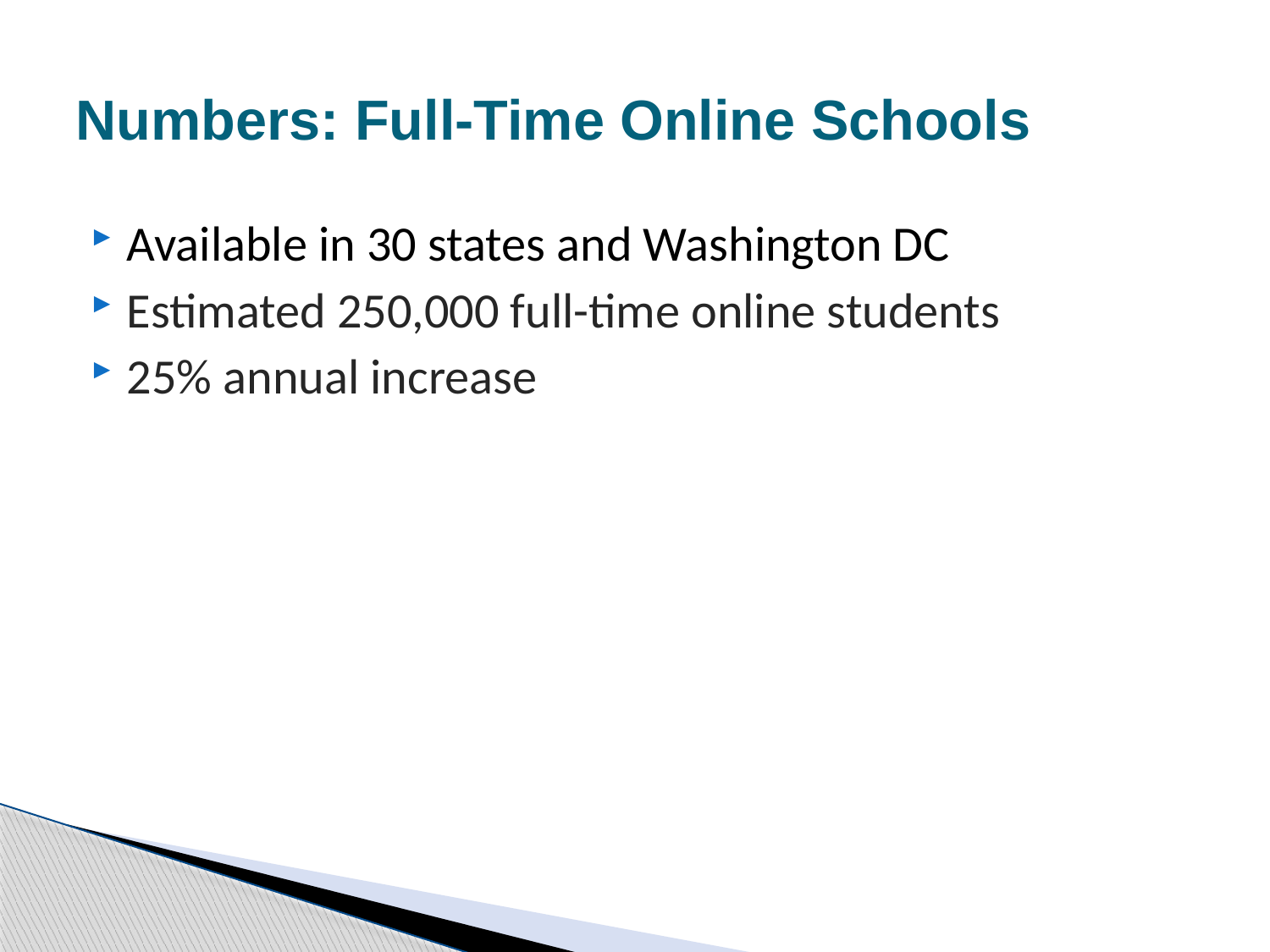

# Numbers: Full-Time Online Schools
Available in 30 states and Washington DC
Estimated 250,000 full-time online students
25% annual increase